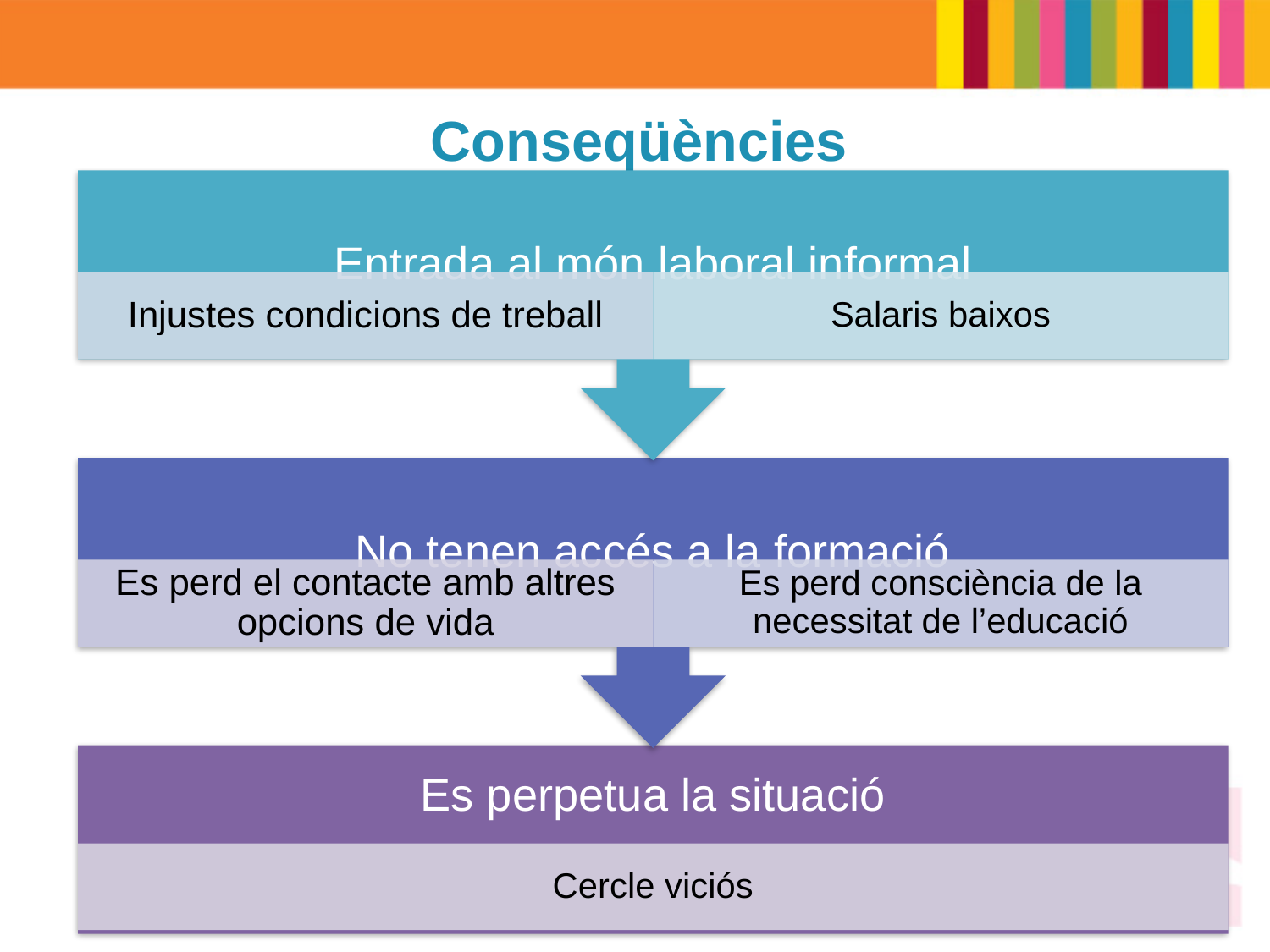

# Conseqüències
Es perpetua la situació
Cercle viciós
No tenen accés a la formació
Es perd el contacte amb altres opcions de vida
Es perd consciència de la necessitat de l’educació
Entrada al món laboral informal
Injustes condicions de treball
Salaris baixos